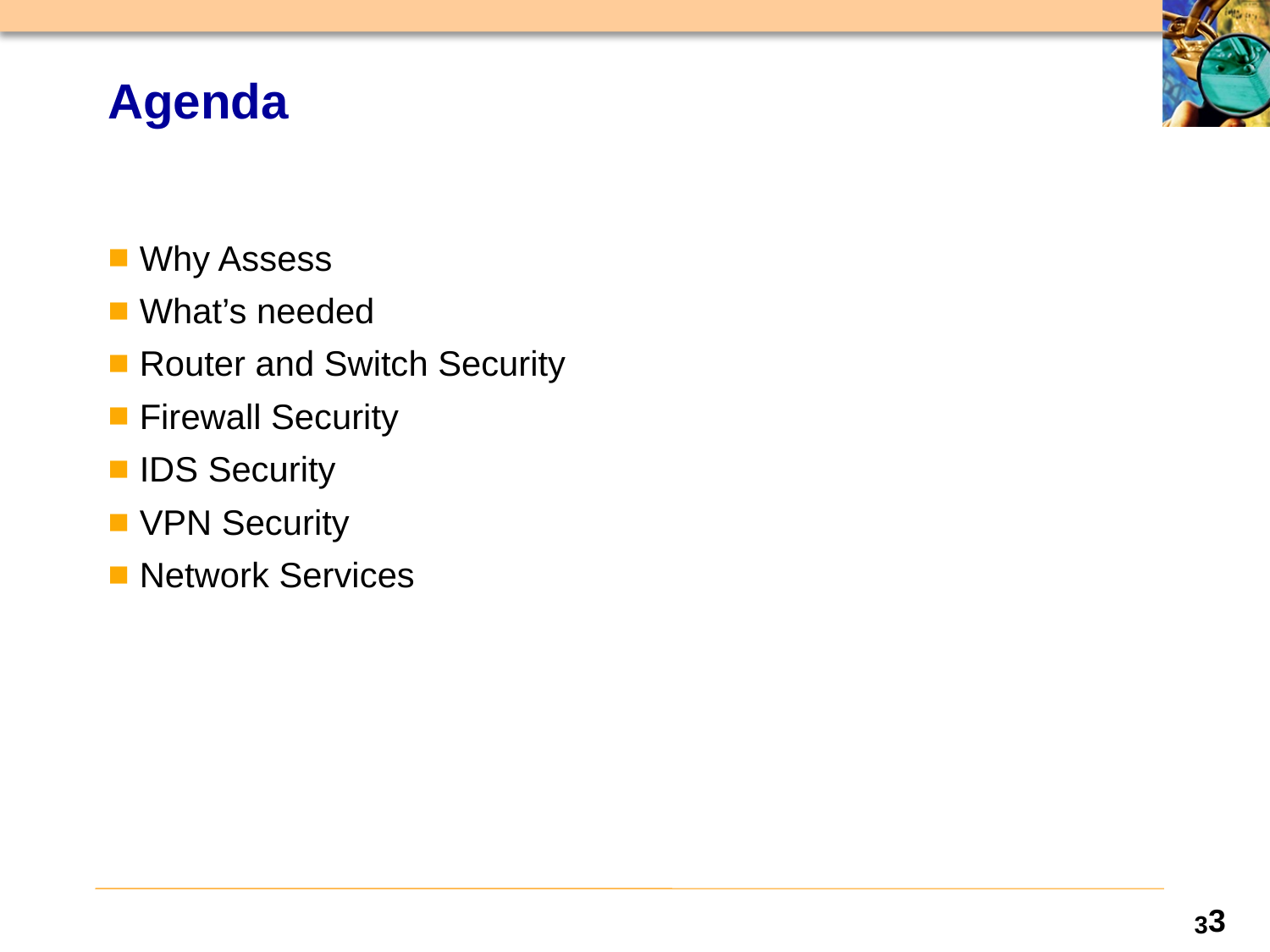

# Agenda

Why Assess
What’s needed
Router and Switch Security
Firewall Security
IDS Security
VPN Security
Network Services
3